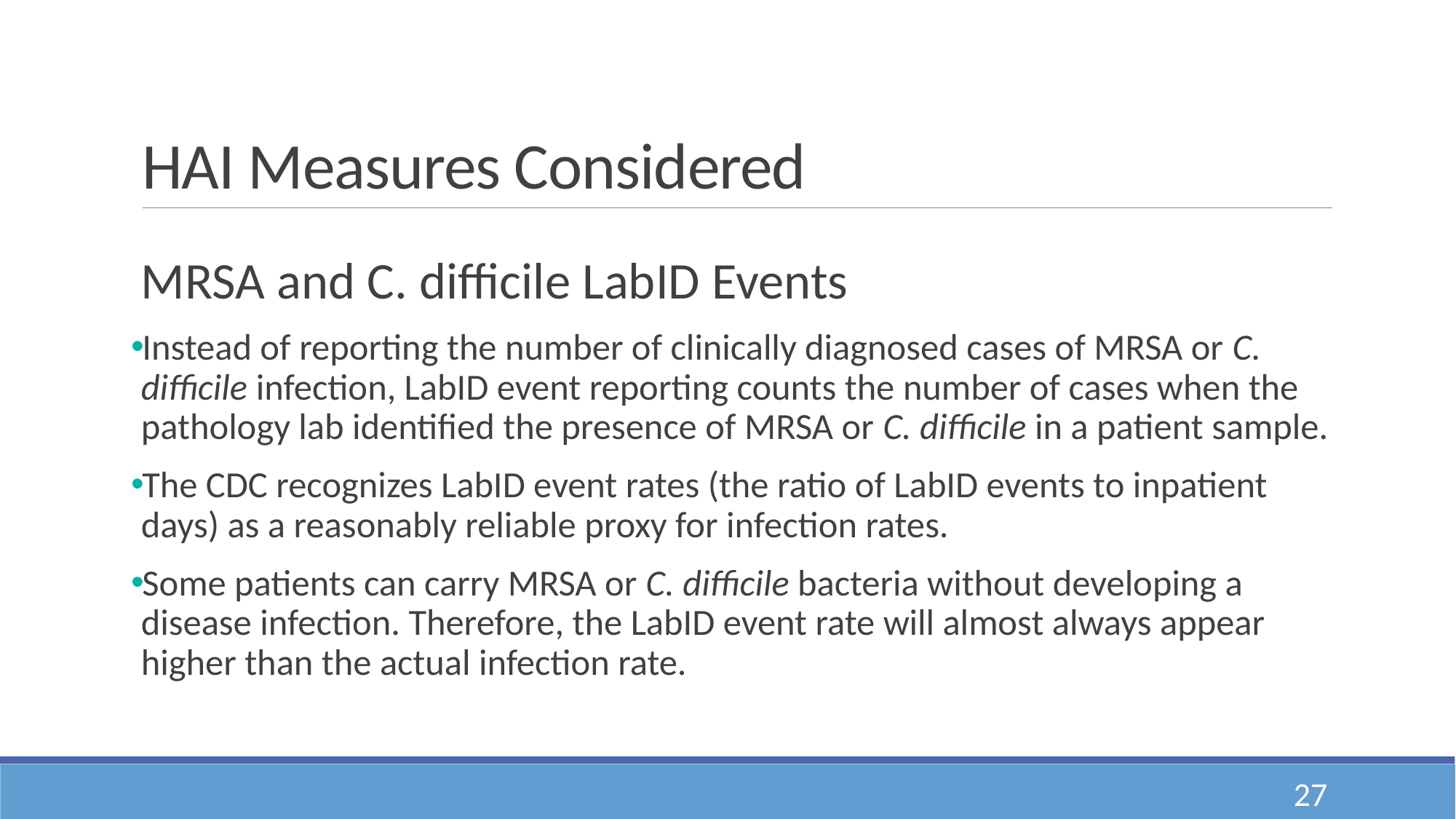

# HAI Measures Considered
MRSA and C. difficile LabID Events
Instead of reporting the number of clinically diagnosed cases of MRSA or C. difficile infection, LabID event reporting counts the number of cases when the pathology lab identified the presence of MRSA or C. difficile in a patient sample.
The CDC recognizes LabID event rates (the ratio of LabID events to inpatient days) as a reasonably reliable proxy for infection rates.
Some patients can carry MRSA or C. difficile bacteria without developing a disease infection. Therefore, the LabID event rate will almost always appear higher than the actual infection rate.
27